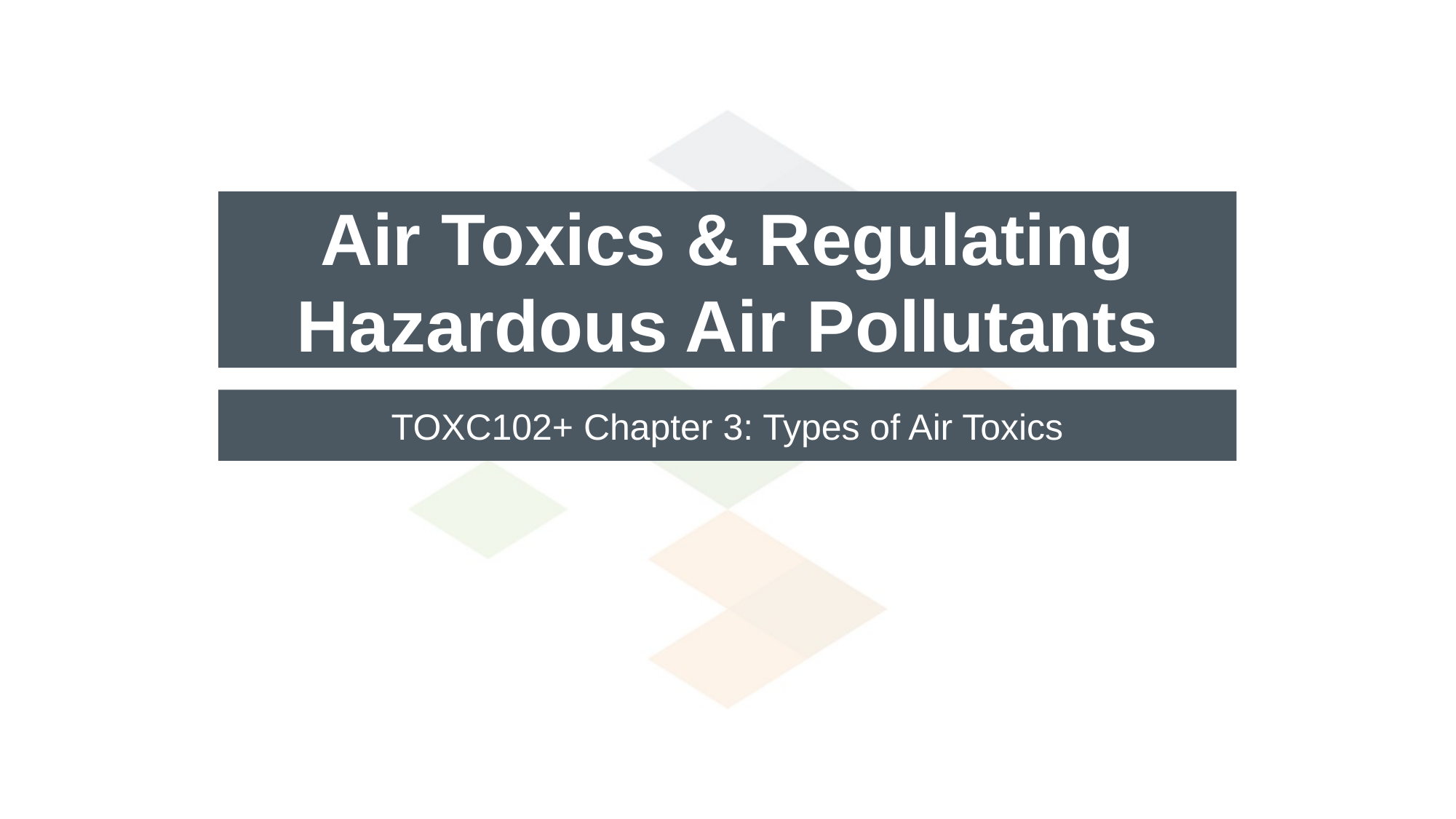

# Air Toxics & Regulating Hazardous Air Pollutants
TOXC102+ Chapter 3: Types of Air Toxics
1